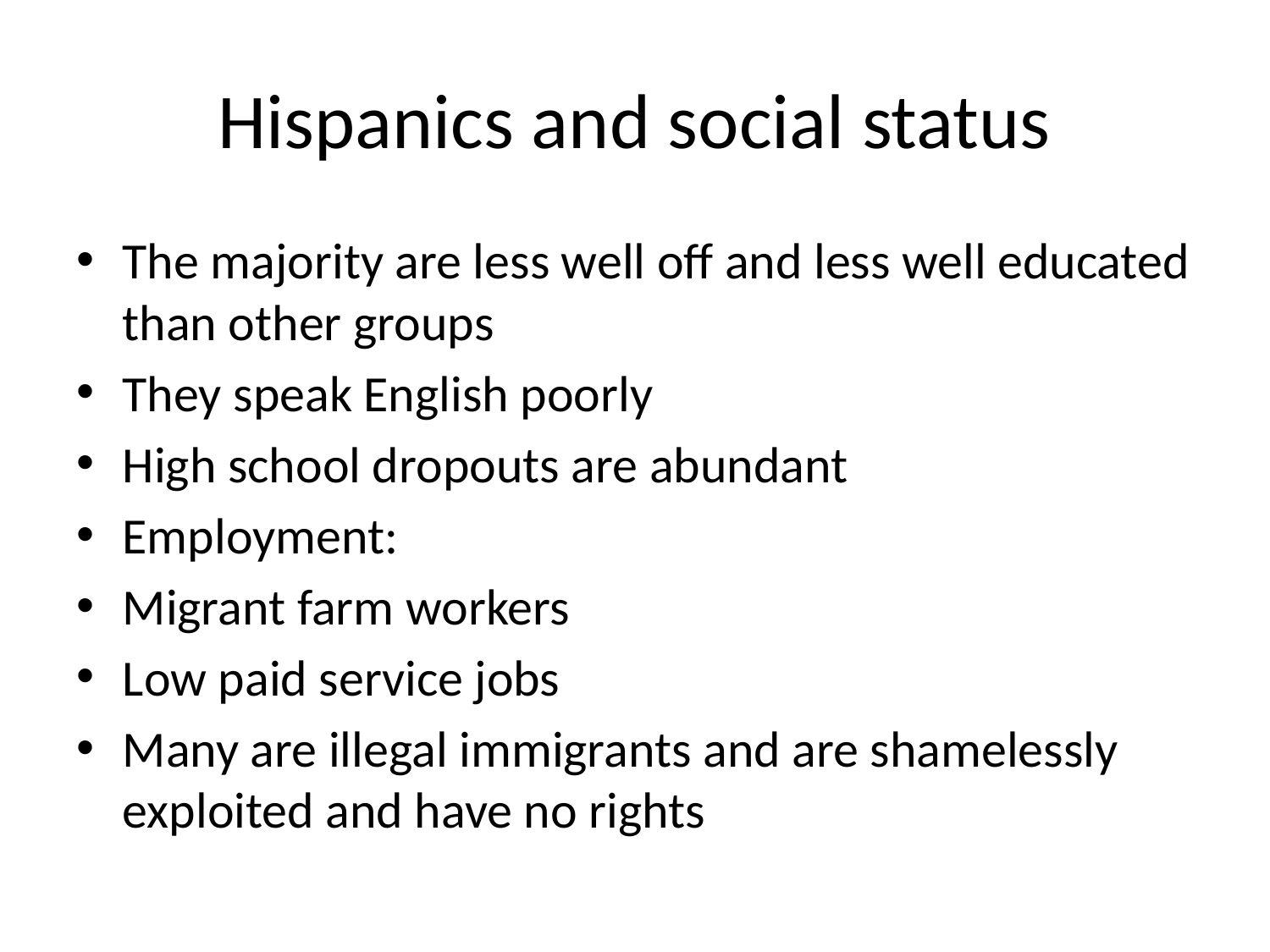

# Hispanics and social status
The majority are less well off and less well educated than other groups
They speak English poorly
High school dropouts are abundant
Employment:
Migrant farm workers
Low paid service jobs
Many are illegal immigrants and are shamelessly exploited and have no rights